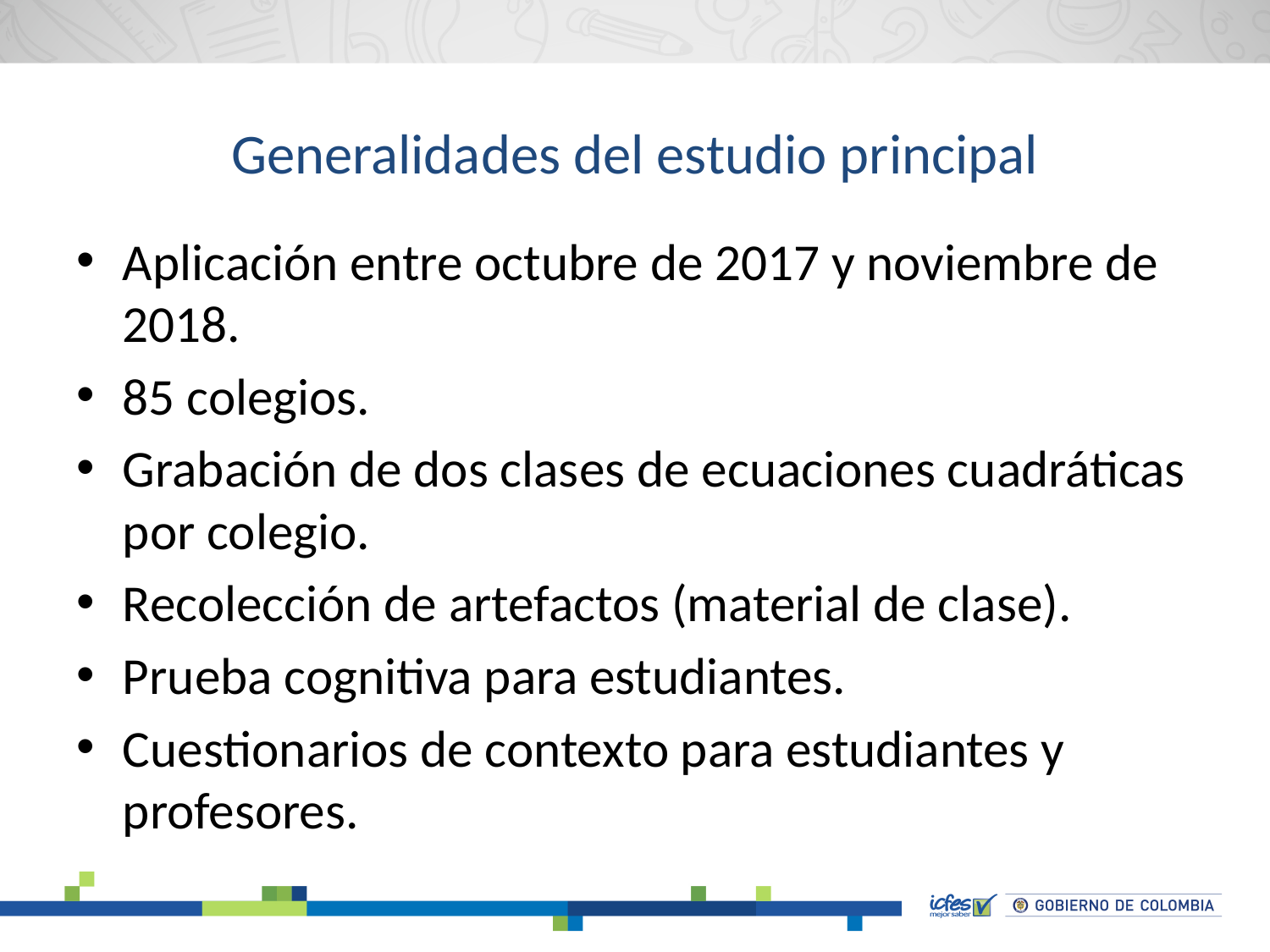

# Generalidades del estudio principal
Aplicación entre octubre de 2017 y noviembre de 2018.
85 colegios.
Grabación de dos clases de ecuaciones cuadráticas por colegio.
Recolección de artefactos (material de clase).
Prueba cognitiva para estudiantes.
Cuestionarios de contexto para estudiantes y profesores.